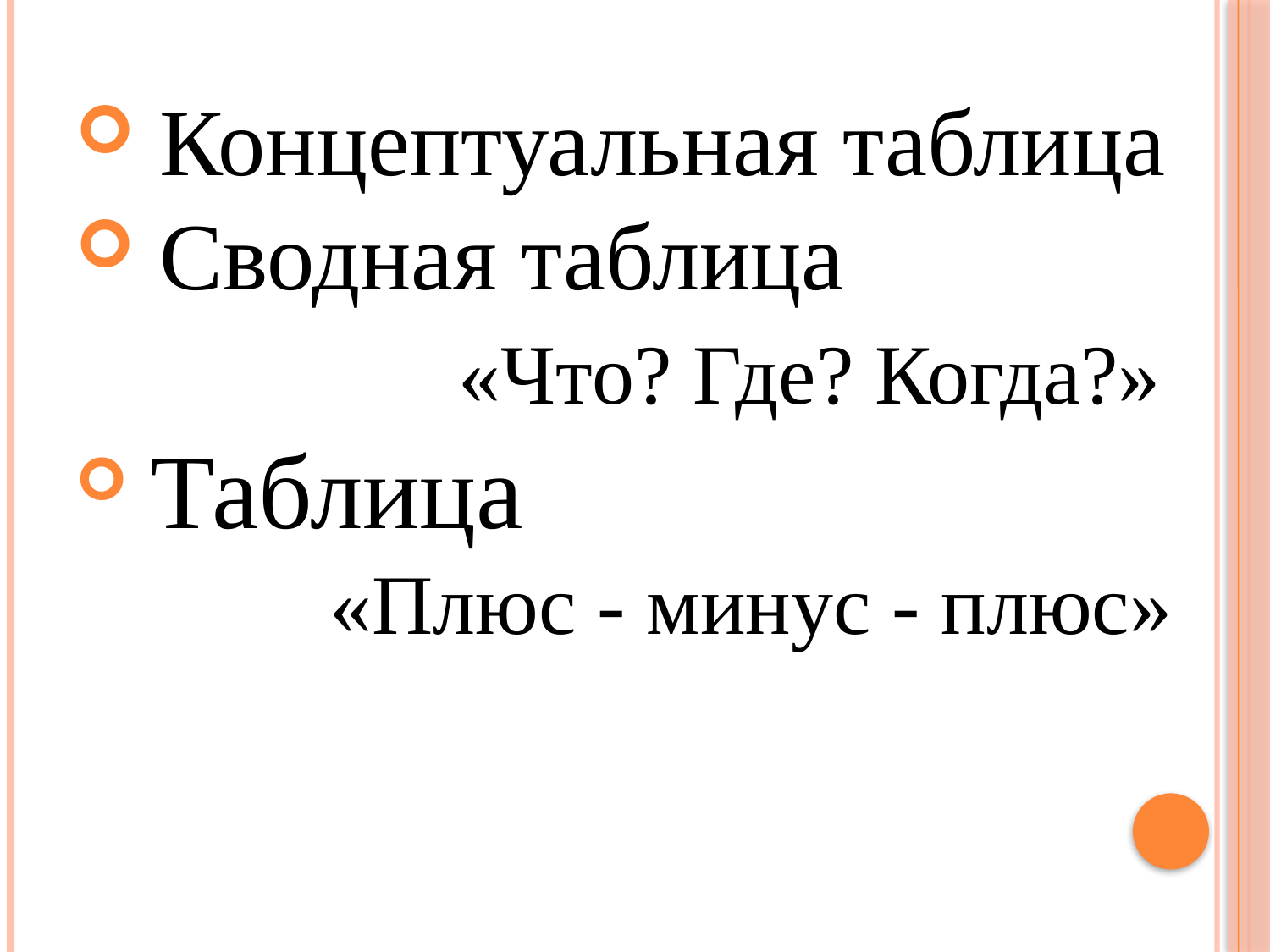

Концептуальная таблица
 Сводная таблица
                «Что? Где? Когда?»
 Таблица
            «Плюс - минус - плюс»